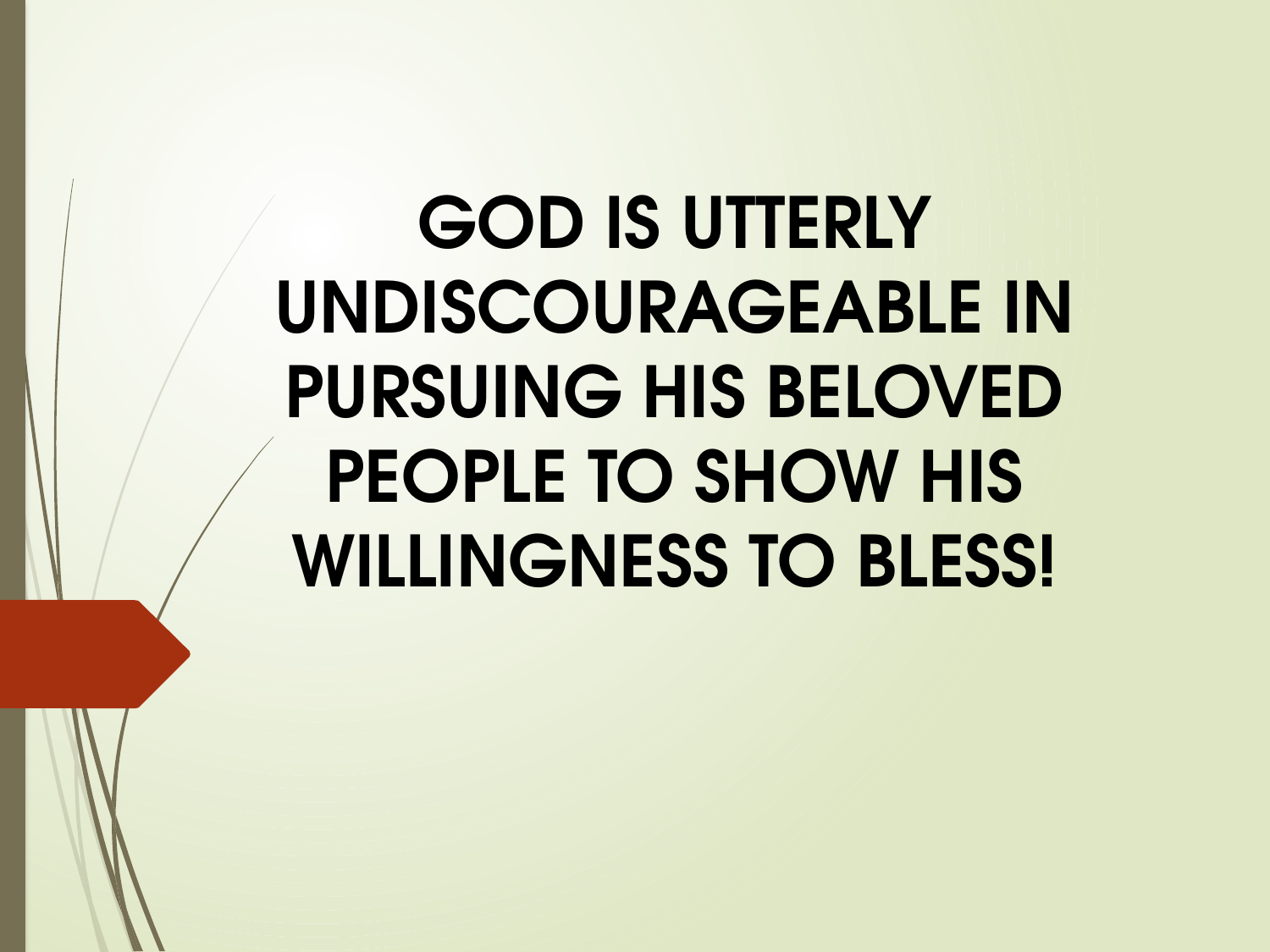

GOD IS UTTERLY UNDISCOURAGEABLE IN PURSUING HIS BELOVED PEOPLE TO SHOW HIS WILLINGNESS TO BLESS!